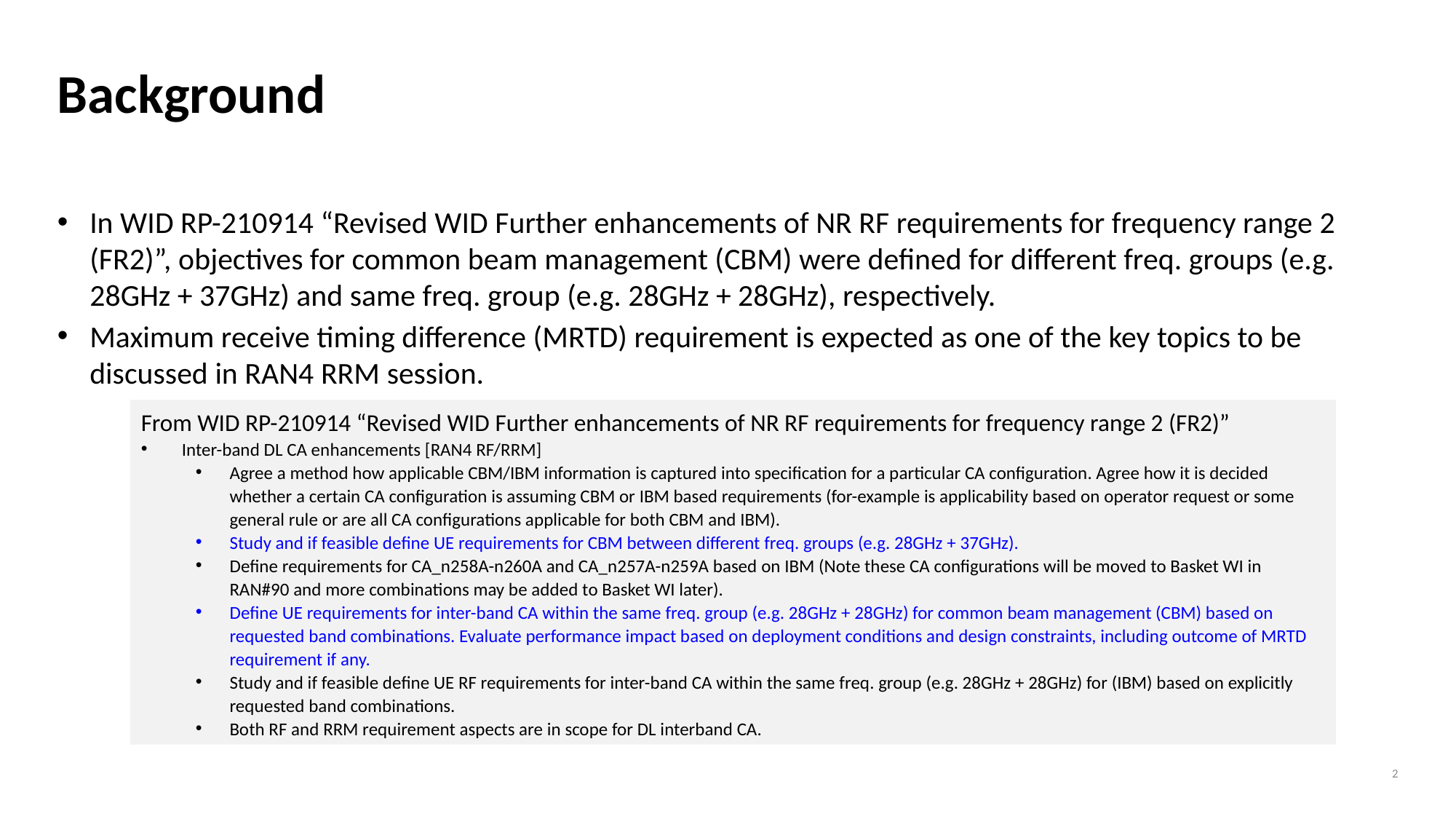

# Background
In WID RP-210914 “Revised WID Further enhancements of NR RF requirements for frequency range 2 (FR2)”, objectives for common beam management (CBM) were defined for different freq. groups (e.g. 28GHz + 37GHz) and same freq. group (e.g. 28GHz + 28GHz), respectively.
Maximum receive timing difference (MRTD) requirement is expected as one of the key topics to be discussed in RAN4 RRM session.

From WID RP-210914 “Revised WID Further enhancements of NR RF requirements for frequency range 2 (FR2)”
Inter-band DL CA enhancements [RAN4 RF/RRM]
Agree a method how applicable CBM/IBM information is captured into specification for a particular CA configuration. Agree how it is decided whether a certain CA configuration is assuming CBM or IBM based requirements (for-example is applicability based on operator request or some general rule or are all CA configurations applicable for both CBM and IBM).
Study and if feasible define UE requirements for CBM between different freq. groups (e.g. 28GHz + 37GHz).
Define requirements for CA_n258A-n260A and CA_n257A-n259A based on IBM (Note these CA configurations will be moved to Basket WI in RAN#90 and more combinations may be added to Basket WI later).
Define UE requirements for inter-band CA within the same freq. group (e.g. 28GHz + 28GHz) for common beam management (CBM) based on requested band combinations. Evaluate performance impact based on deployment conditions and design constraints, including outcome of MRTD requirement if any.
Study and if feasible define UE RF requirements for inter-band CA within the same freq. group (e.g. 28GHz + 28GHz) for (IBM) based on explicitly requested band combinations.
Both RF and RRM requirement aspects are in scope for DL interband CA.
2